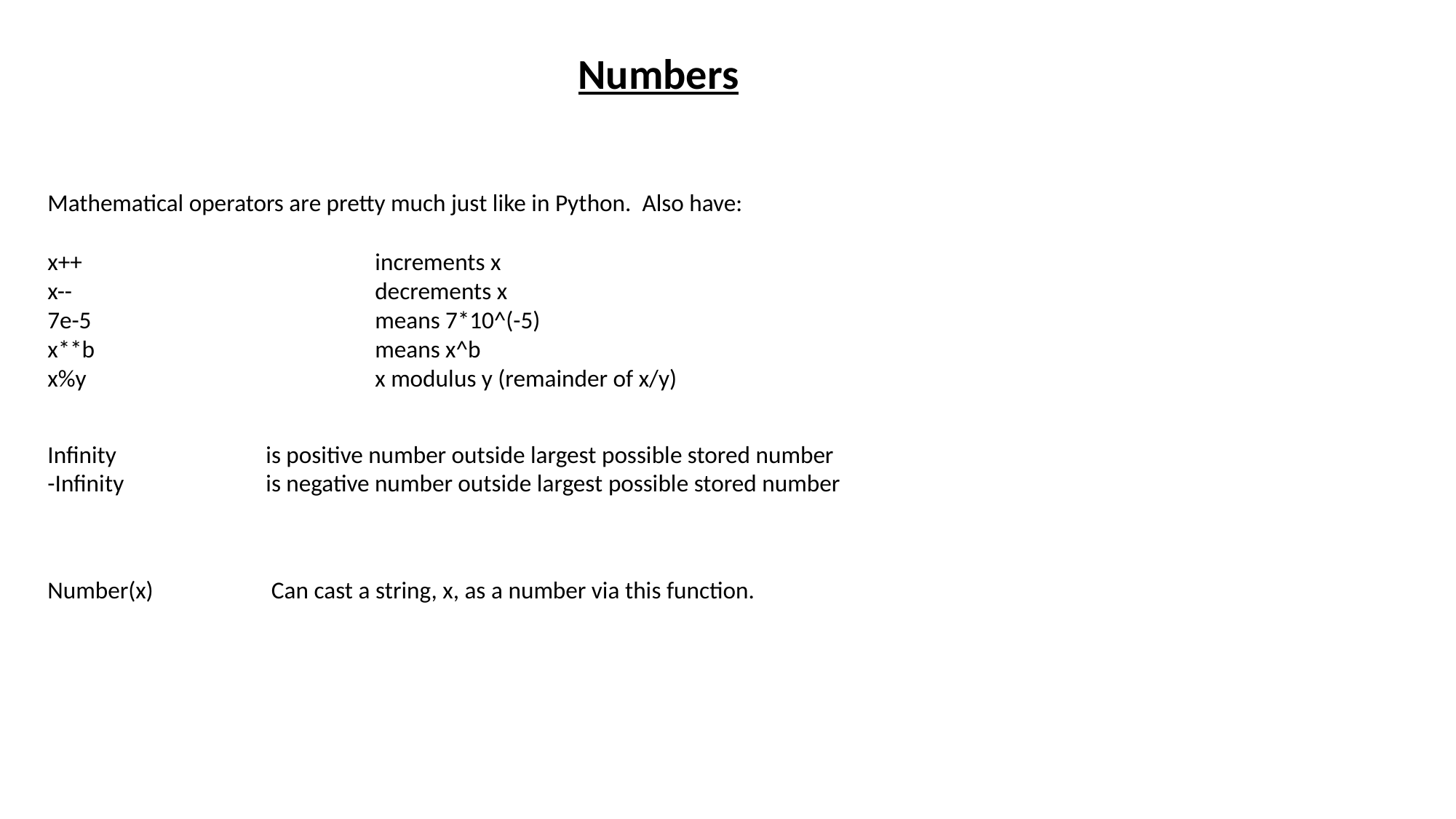

Numbers
Mathematical operators are pretty much just like in Python.  Also have:
x++			increments x
x-- 			decrements x
7e-5			means 7*10^(-5)
x**b			means x^b
x%y			x modulus y (remainder of x/y)
Infinity		is positive number outside largest possible stored number
-Infinity		is negative number outside largest possible stored number
Number(x)		 Can cast a string, x, as a number via this function.